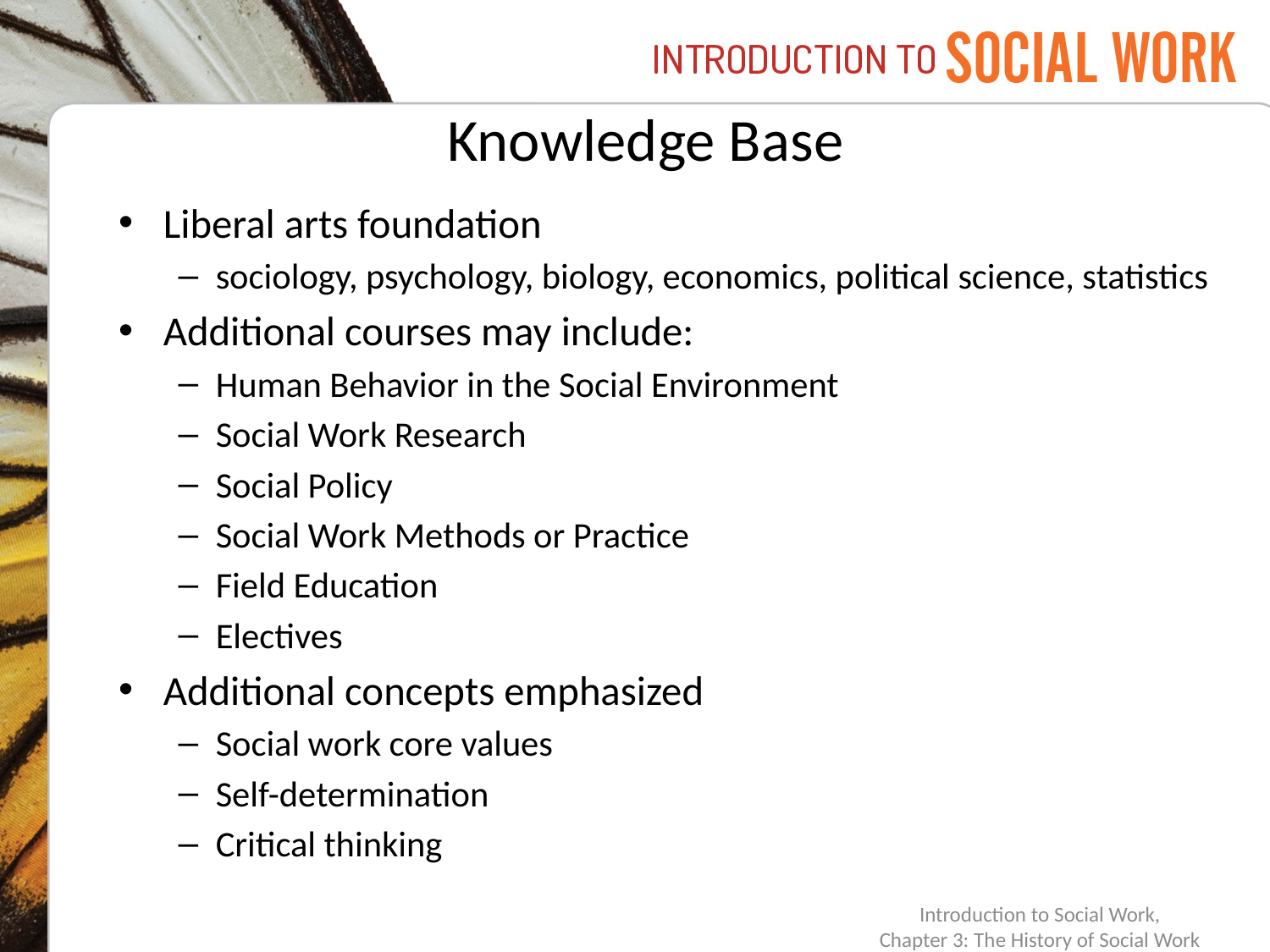

# Knowledge Base
Liberal arts foundation
sociology, psychology, biology, economics, political science, statistics
Additional courses may include:
Human Behavior in the Social Environment
Social Work Research
Social Policy
Social Work Methods or Practice
Field Education
Electives
Additional concepts emphasized
Social work core values
Self-determination
Critical thinking

Introduction to Social Work,
Chapter 3: The History of Social Work